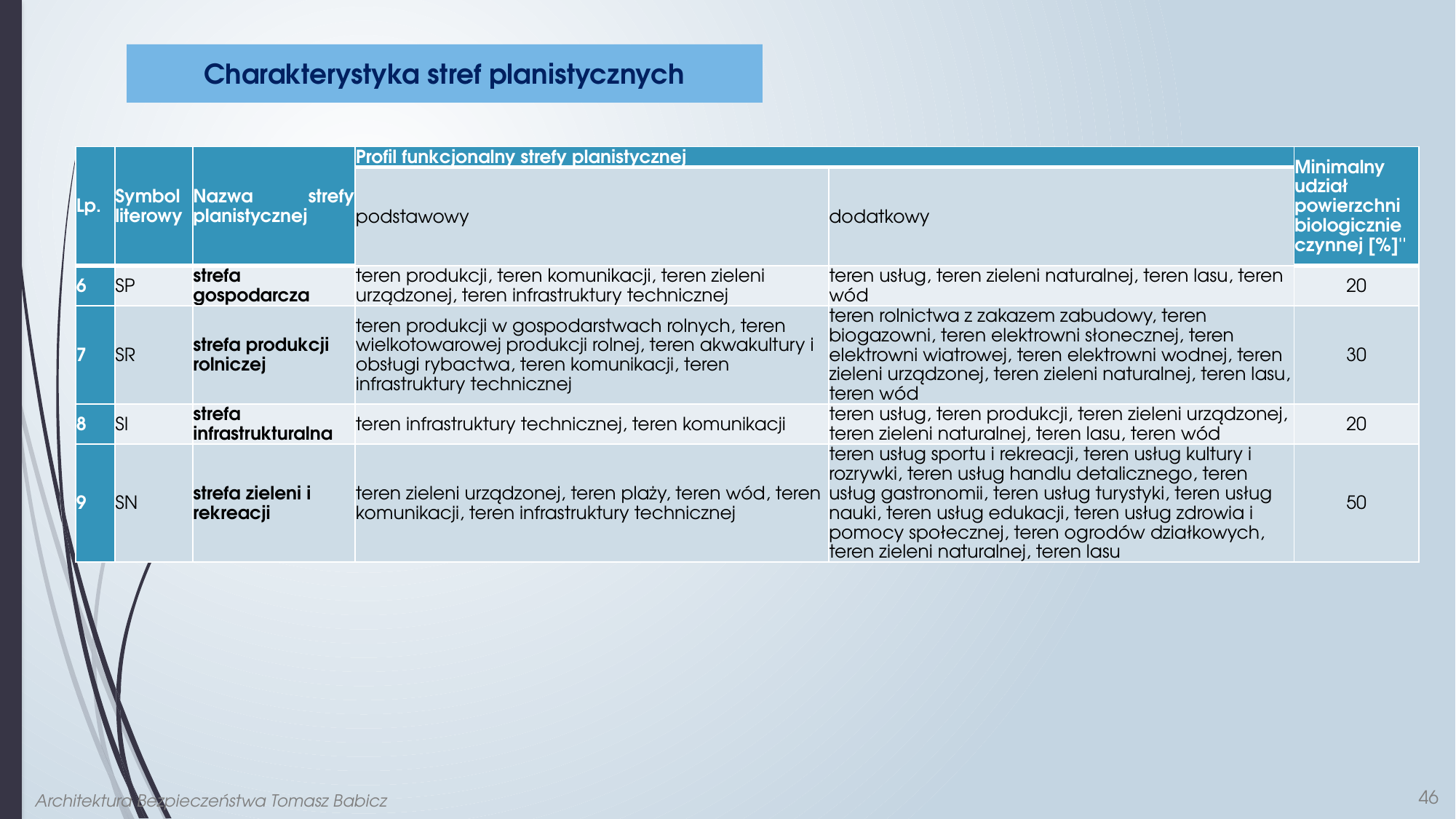

Charakterystyka stref planistycznych
| Lp. | Symbol literowy | Nazwa strefy planistycznej | Profil funkcjonalny strefy planistycznej |  | Minimalny udział powierzchni biologicznie czynnej [%]'' |
| --- | --- | --- | --- | --- | --- |
|  |  |  | podstawowy | dodatkowy |  |
| 6 | SP | strefa gospodarcza | teren produkcji, teren komunikacji, teren zieleni urządzonej, teren infrastruktury technicznej | teren usług, teren zieleni naturalnej, teren lasu, teren wód | 20 |
| 7 | SR | strefa produkcji rolniczej | teren produkcji w gospodarstwach rolnych, teren wielkotowarowej produkcji rolnej, teren akwakultury i obsługi rybactwa, teren komunikacji, teren infrastruktury technicznej | teren rolnictwa z zakazem zabudowy, teren biogazowni, teren elektrowni słonecznej, teren elektrowni wiatrowej, teren elektrowni wodnej, teren zieleni urządzonej, teren zieleni naturalnej, teren lasu, teren wód | 30 |
| 8 | SI | strefa infrastrukturalna | teren infrastruktury technicznej, teren komunikacji | teren usług, teren produkcji, teren zieleni urządzonej, teren zieleni naturalnej, teren lasu, teren wód | 20 |
| 9 | SN | strefa zieleni i rekreacji | teren zieleni urządzonej, teren plaży, teren wód, teren komunikacji, teren infrastruktury technicznej | teren usług sportu i rekreacji, teren usług kultury i rozrywki, teren usług handlu detalicznego, teren usług gastronomii, teren usług turystyki, teren usług nauki, teren usług edukacji, teren usług zdrowia i pomocy społecznej, teren ogrodów działkowych, teren zieleni naturalnej, teren lasu | 50 |